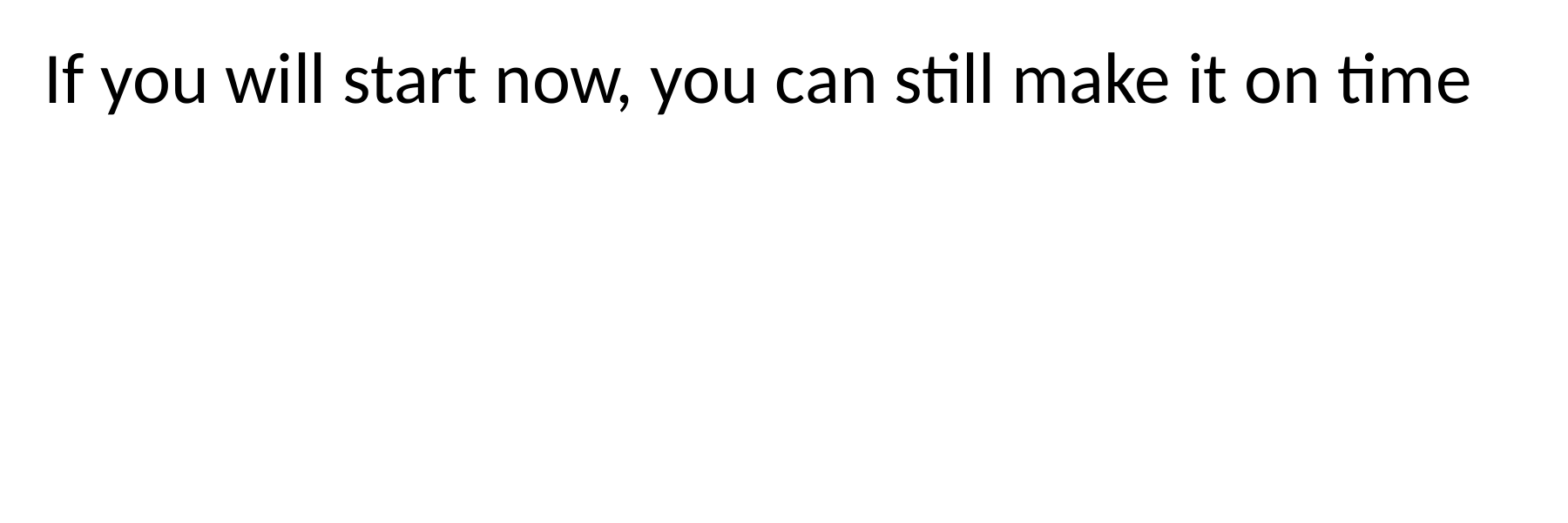

If you will start now, you can still make it on time